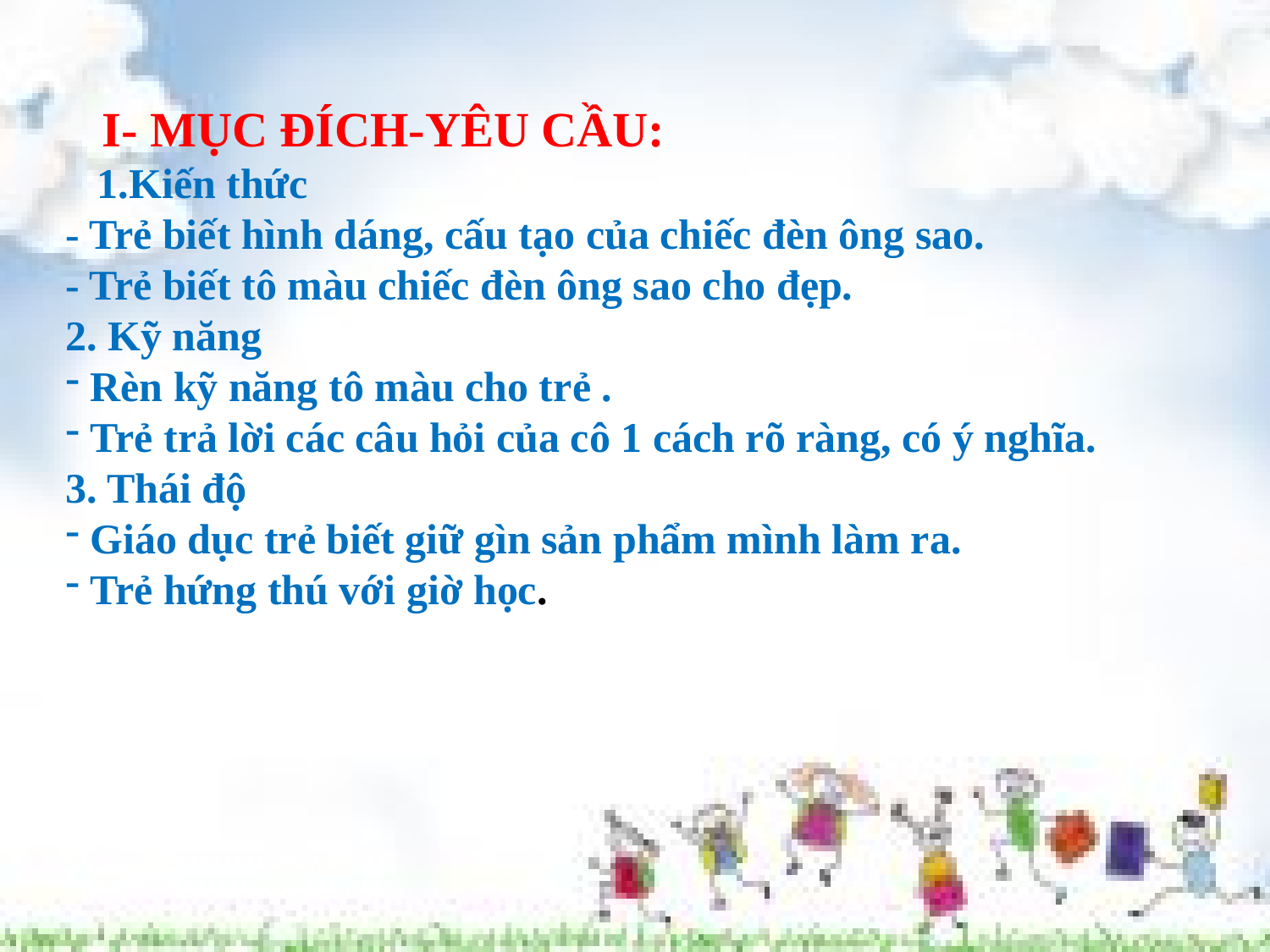

I- MỤC ĐÍCH-YÊU CẦU:
   1.Kiến thức
- Trẻ biết hình dáng, cấu tạo của chiếc đèn ông sao.
- Trẻ biết tô màu chiếc đèn ông sao cho đẹp.
2. Kỹ năng
 Rèn kỹ năng tô màu cho trẻ .
 Trẻ trả lời các câu hỏi của cô 1 cách rõ ràng, có ý nghĩa.
3. Thái độ
 Giáo dục trẻ biết giữ gìn sản phẩm mình làm ra.
 Trẻ hứng thú với giờ học.